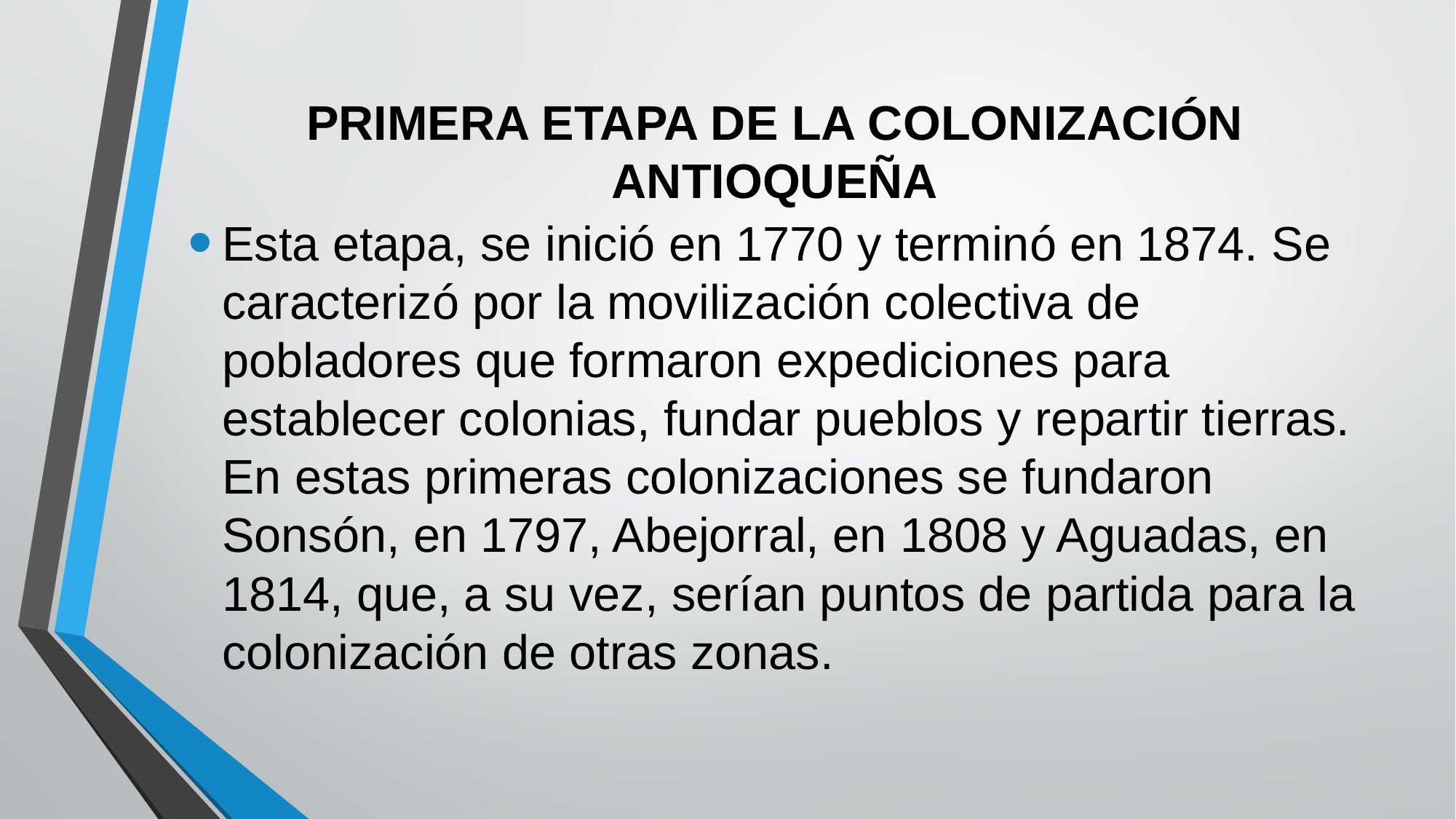

# PRIMERA ETAPA DE LA COLONIZACIÓN ANTIOQUEÑA
Esta etapa, se inició en 1770 y terminó en 1874. Se caracterizó por la movilización colectiva de pobladores que formaron expediciones para establecer colonias, fundar pueblos y repartir tierras. En estas primeras colonizaciones se fundaron Sonsón, en 1797, Abejorral, en 1808 y Aguadas, en 1814, que, a su vez, serían puntos de partida para la colonización de otras zonas.